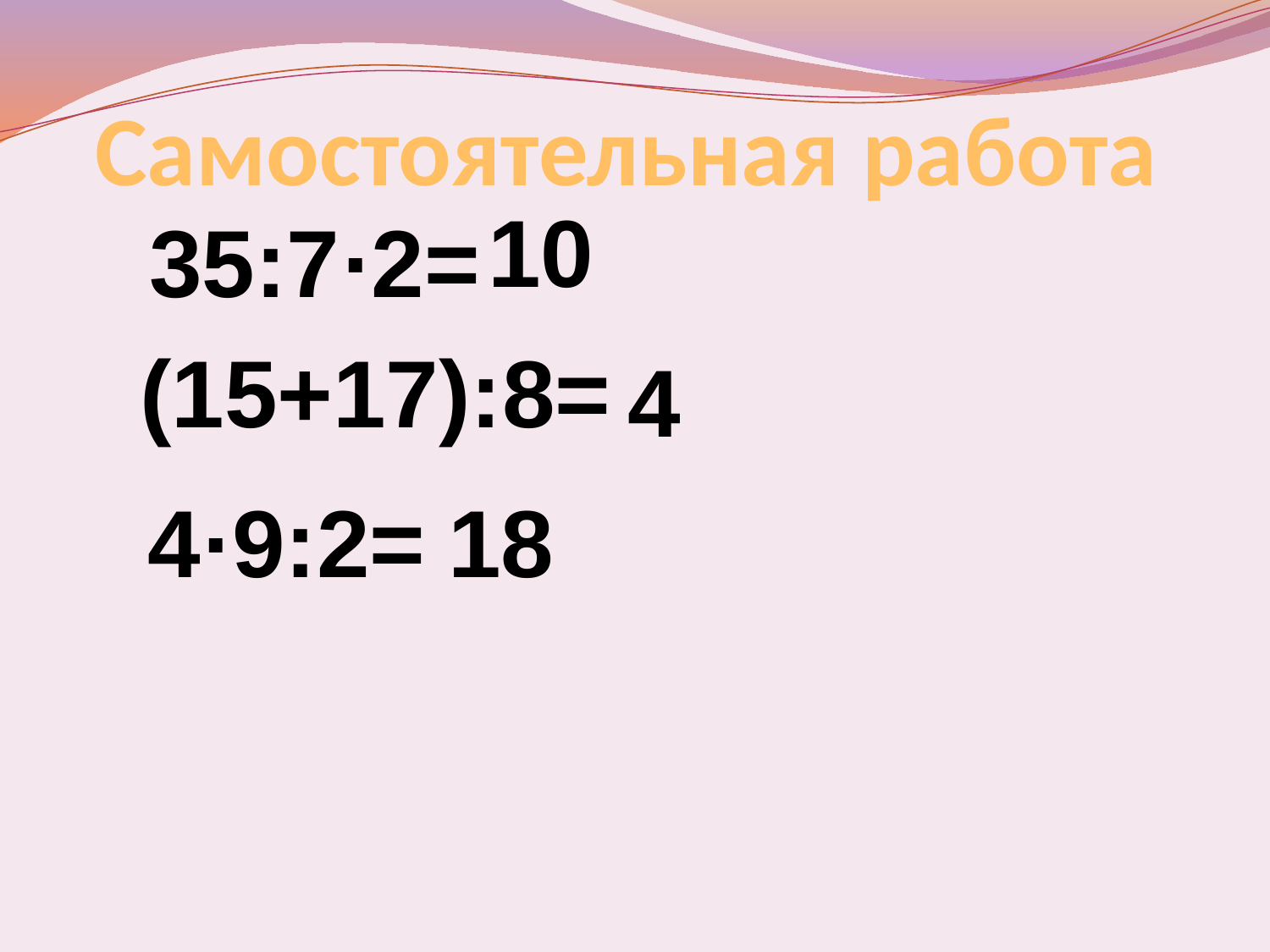

# Самостоятельная работа
10
35:7·2=
(15+17):8=
4
4·9:2=
18